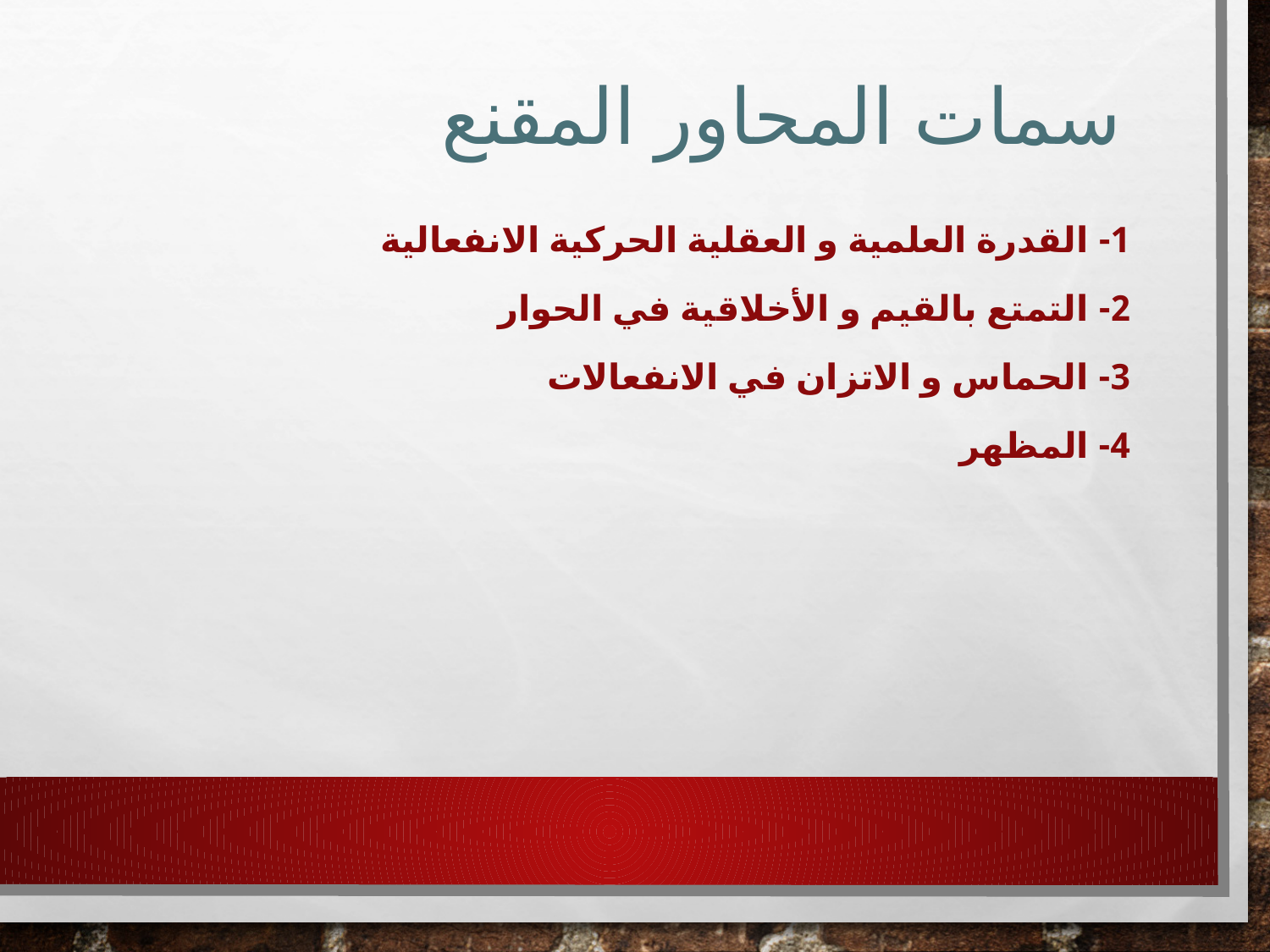

1- القدرة العلمية و العقلية الحركية الانفعالية
2- التمتع بالقيم و الأخلاقية في الحوار
3- الحماس و الاتزان في الانفعالات
4- المظهر
# سمات المحاور المقنع